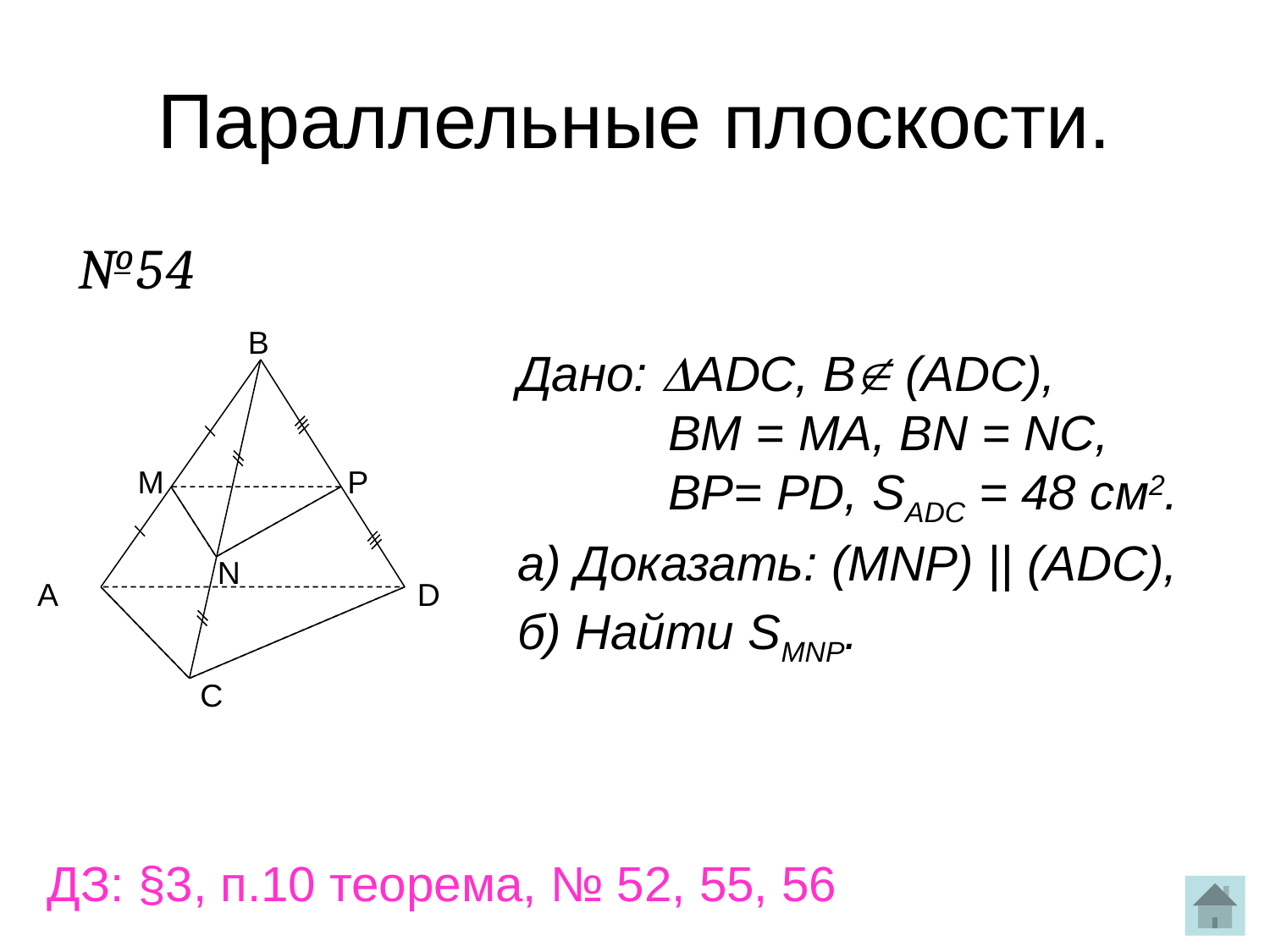

Параллельные плоскости.
№54
B
А
D

С
Дано: ΔADC, B∉ (ADC),
 BM = MA, BN = NC,
 BP= PD, SADC = 48 см2.
а) Доказать: (MNP) || (ADC),
б) Найти SMNP.

M
P

N

ДЗ: §3, п.10 теорема, № 52, 55, 56